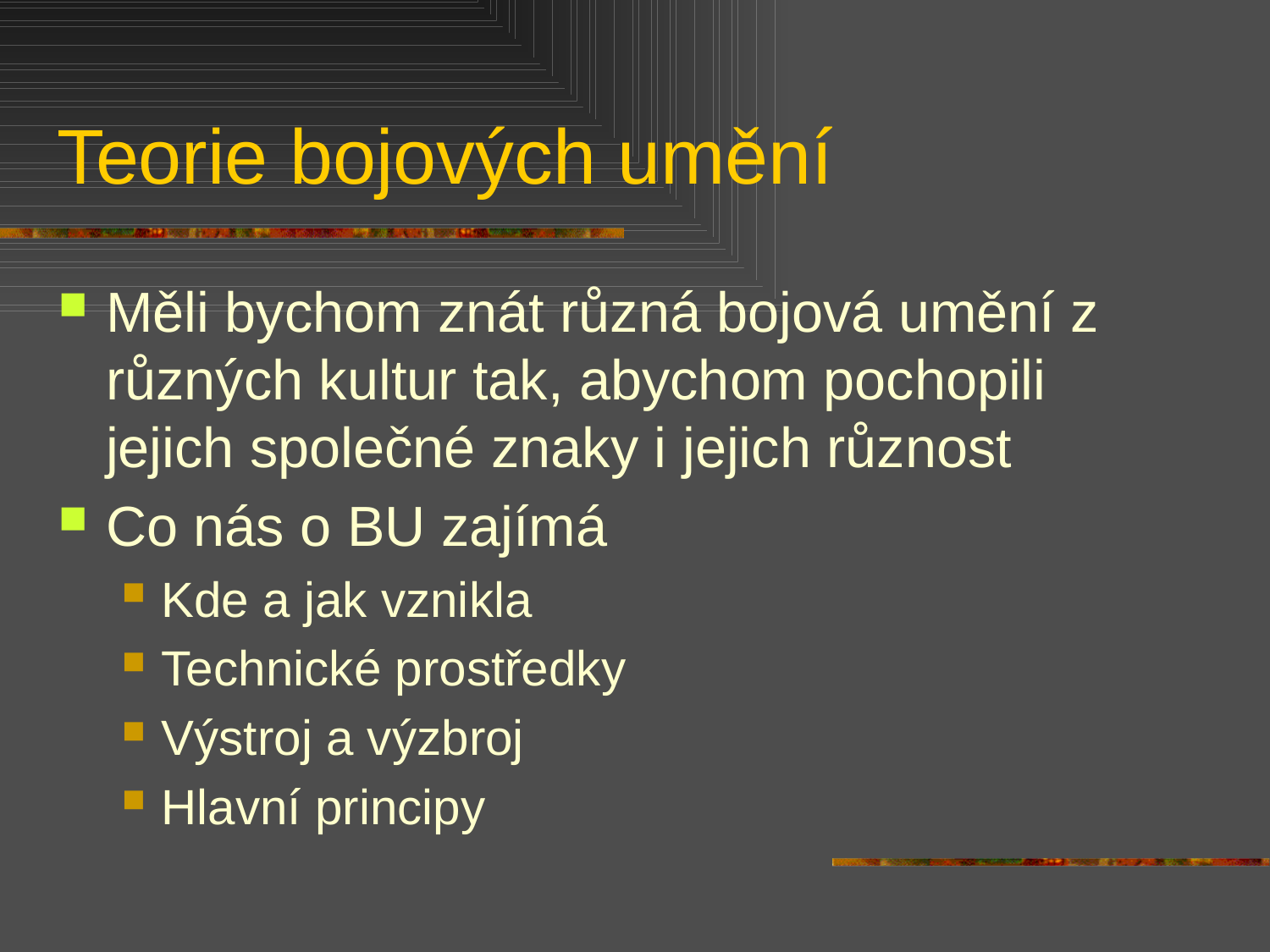

# Teorie bojových umění
Měli bychom znát různá bojová umění z různých kultur tak, abychom pochopili jejich společné znaky i jejich různost
Co nás o BU zajímá
Kde a jak vznikla
Technické prostředky
Výstroj a výzbroj
Hlavní principy